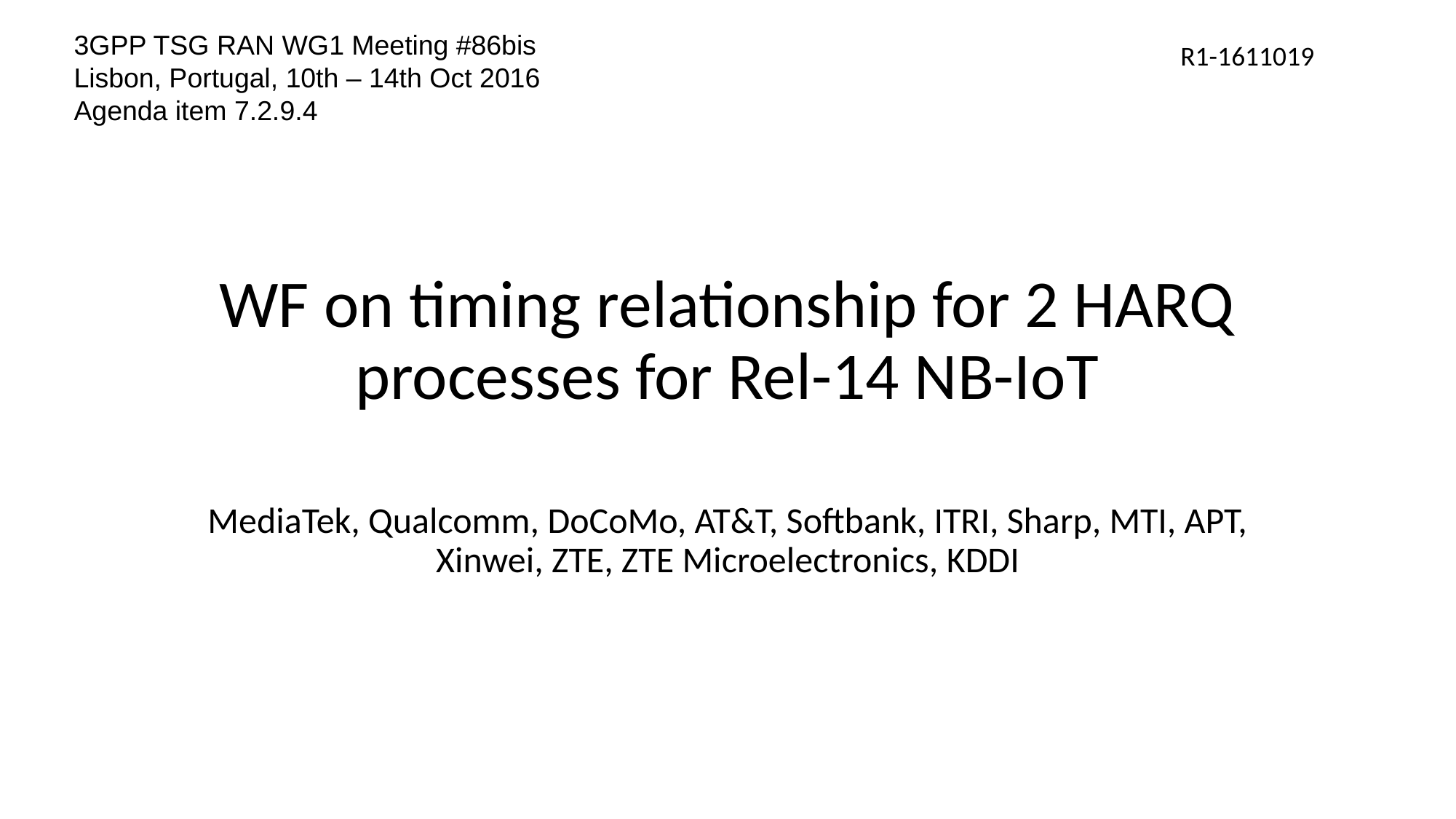

3GPP TSG RAN WG1 Meeting #86bis
Lisbon, Portugal, 10th – 14th Oct 2016
Agenda item 7.2.9.4
R1-1611019
# WF on timing relationship for 2 HARQ processes for Rel-14 NB-IoT
MediaTek, Qualcomm, DoCoMo, AT&T, Softbank, ITRI, Sharp, MTI, APT, Xinwei, ZTE, ZTE Microelectronics, KDDI